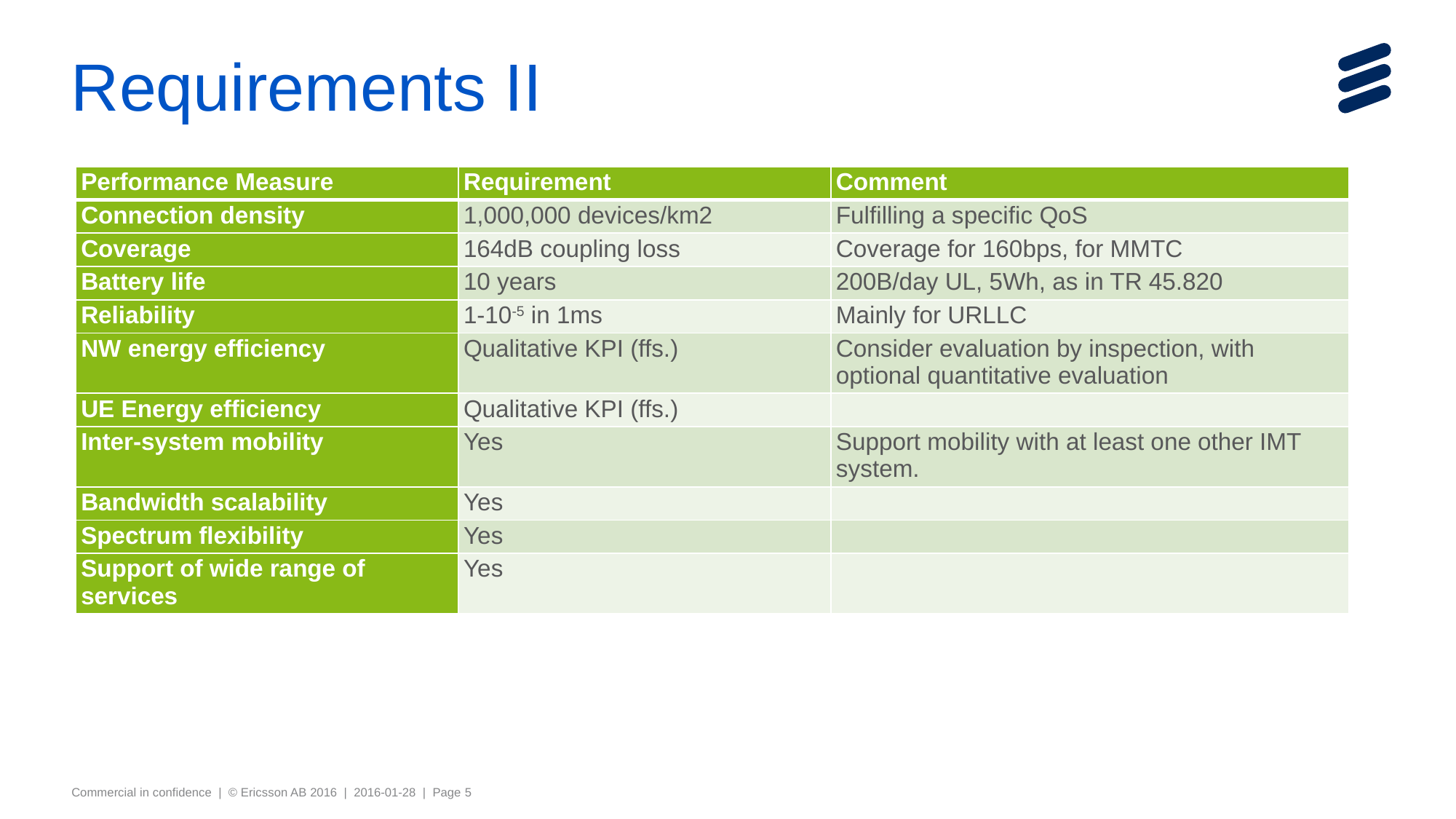

# Requirements II
| Performance Measure | Requirement | Comment |
| --- | --- | --- |
| Connection density | 1,000,000 devices/km2 | Fulfilling a specific QoS |
| Coverage | 164dB coupling loss | Coverage for 160bps, for MMTC |
| Battery life | 10 years | 200B/day UL, 5Wh, as in TR 45.820 |
| Reliability | 1-10-5 in 1ms | Mainly for URLLC |
| NW energy efficiency | Qualitative KPI (ffs.) | Consider evaluation by inspection, with optional quantitative evaluation |
| UE Energy efficiency | Qualitative KPI (ffs.) |  |
| Inter-system mobility | Yes | Support mobility with at least one other IMT system. |
| Bandwidth scalability | Yes |  |
| Spectrum flexibility | Yes |  |
| Support of wide range of services | Yes |  |